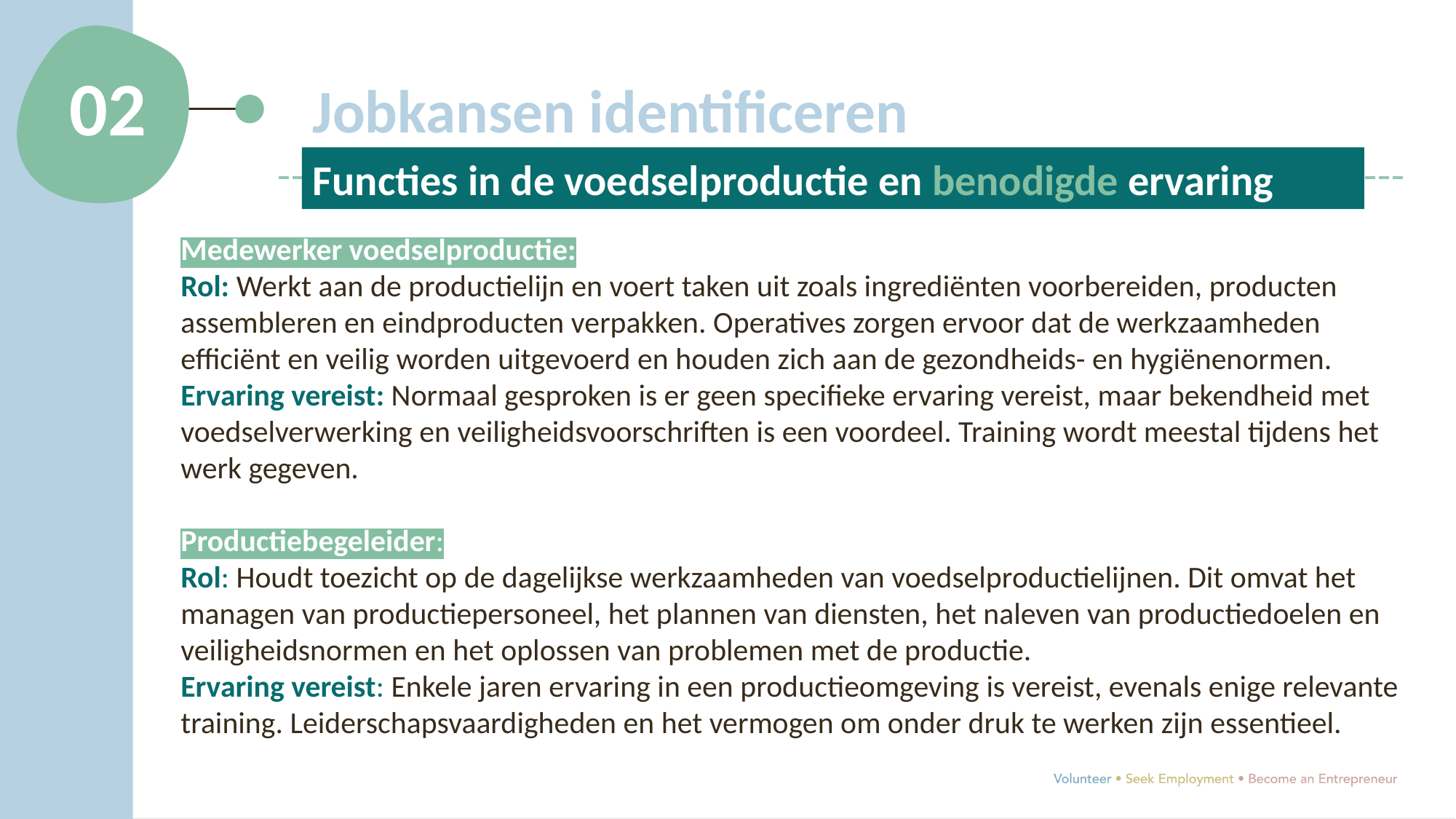

02
Jobkansen identificeren

Functies in de voedselproductie en benodigde ervaring
Medewerker voedselproductie:
Rol: Werkt aan de productielijn en voert taken uit zoals ingrediënten voorbereiden, producten assembleren en eindproducten verpakken. Operatives zorgen ervoor dat de werkzaamheden efficiënt en veilig worden uitgevoerd en houden zich aan de gezondheids- en hygiënenormen.
Ervaring vereist: Normaal gesproken is er geen specifieke ervaring vereist, maar bekendheid met voedselverwerking en veiligheidsvoorschriften is een voordeel. Training wordt meestal tijdens het werk gegeven.

Productiebegeleider:
Rol: Houdt toezicht op de dagelijkse werkzaamheden van voedselproductielijnen. Dit omvat het managen van productiepersoneel, het plannen van diensten, het naleven van productiedoelen en veiligheidsnormen en het oplossen van problemen met de productie.
Ervaring vereist: Enkele jaren ervaring in een productieomgeving is vereist, evenals enige relevante training. Leiderschapsvaardigheden en het vermogen om onder druk te werken zijn essentieel.